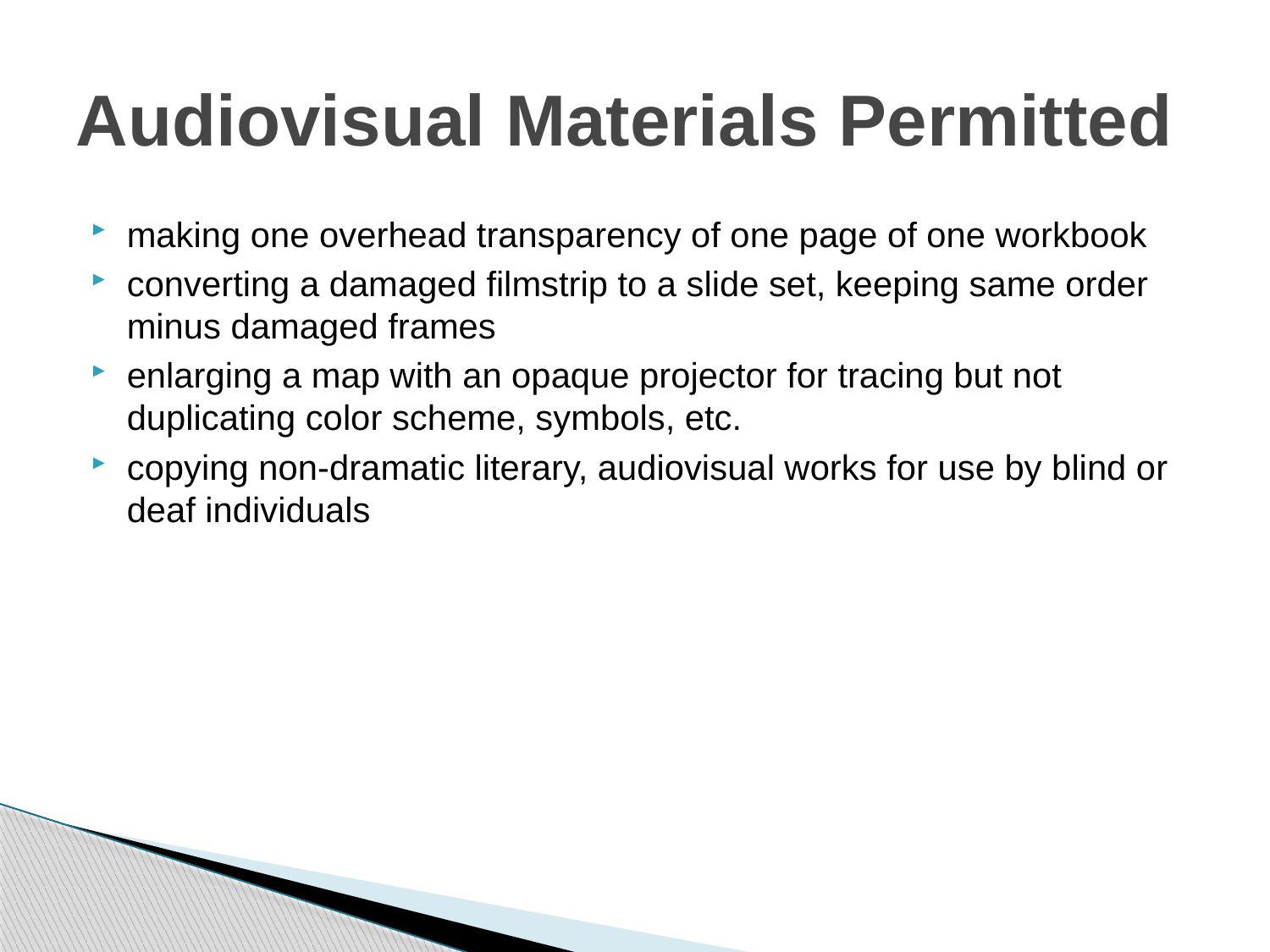

# Audiovisual Materials Permitted
making one overhead transparency of one page of one workbook
converting a damaged filmstrip to a slide set, keeping same order minus damaged frames
enlarging a map with an opaque projector for tracing but not duplicating color scheme, symbols, etc.
copying non-dramatic literary, audiovisual works for use by blind or deaf individuals